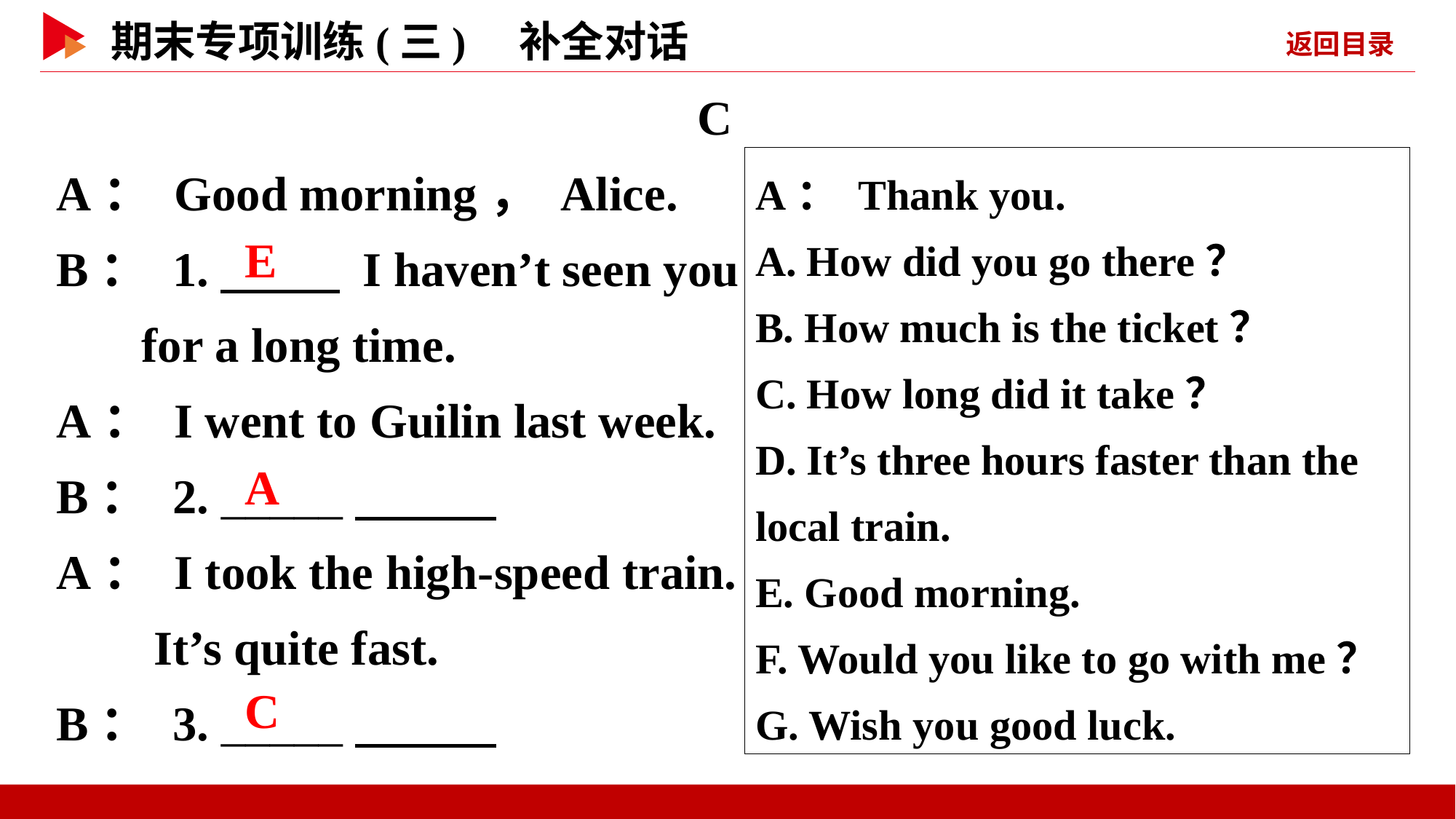

C
A： Good morning， Alice.
B： 1.　  　 I haven’t seen you
       for a long time.
A： I went to Guilin last week.
B： 2. _____
A： I took the high-speed train.
        It’s quite fast.
B： 3. _____
A： Thank you.
A. How did you go there？
B. How much is the ticket？
C. How long did it take？
D. It’s three hours faster than the local train.
E. Good morning.
F. Would you like to go with me？
G. Wish you good luck.
　E
　A
　C